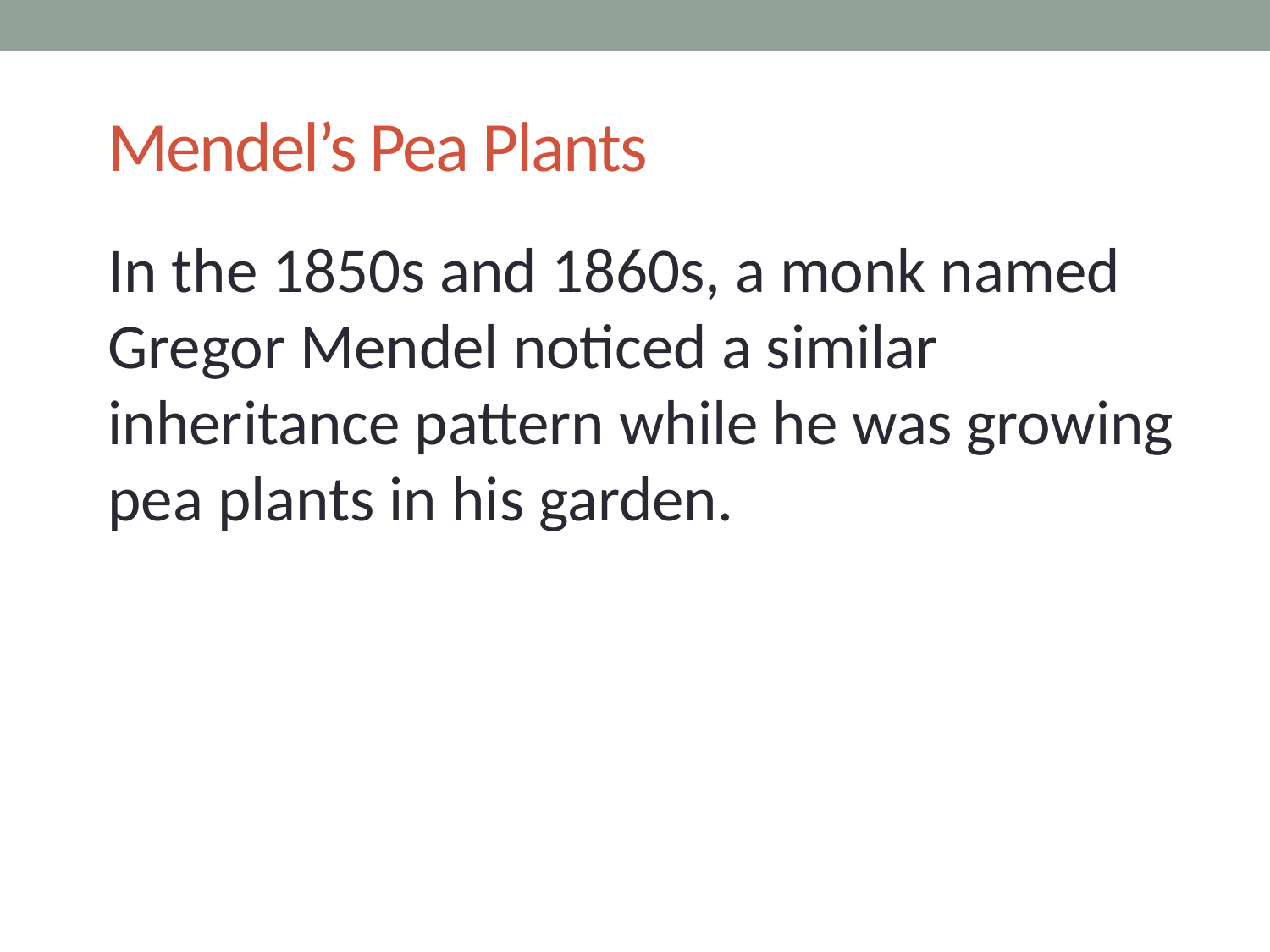

# Mendel’s Pea Plants
In the 1850s and 1860s, a monk named Gregor Mendel noticed a similar inheritance pattern while he was growing pea plants in his garden.